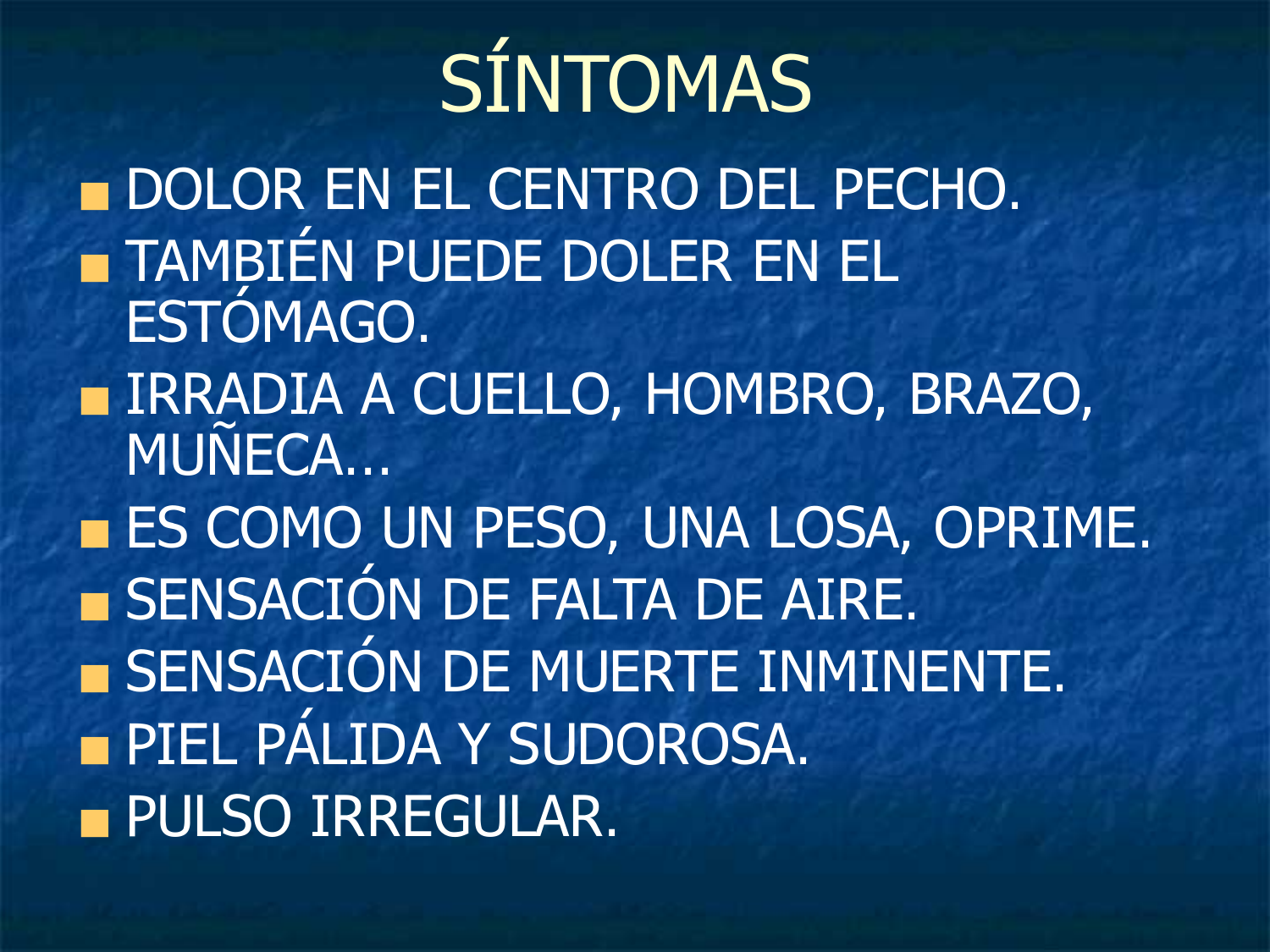

# SÍNTOMAS
DOLOR EN EL CENTRO DEL PECHO.
TAMBIÉN PUEDE DOLER EN EL ESTÓMAGO.
IRRADIA A CUELLO, HOMBRO, BRAZO, MUÑECA...
ES COMO UN PESO, UNA LOSA, OPRIME.
SENSACIÓN DE FALTA DE AIRE.
SENSACIÓN DE MUERTE INMINENTE.
PIEL PÁLIDA Y SUDOROSA.
PULSO IRREGULAR.